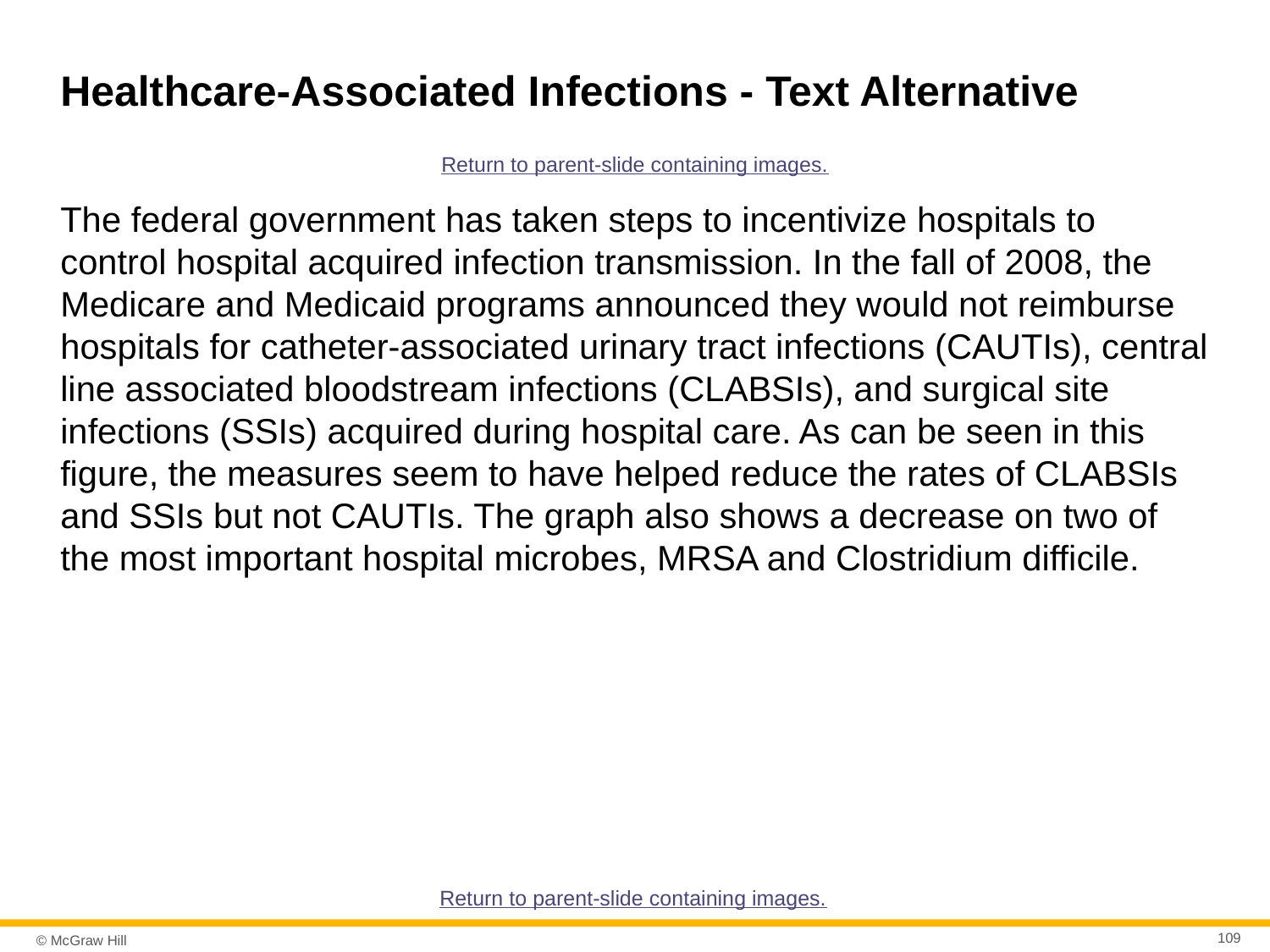

# Healthcare-Associated Infections - Text Alternative
Return to parent-slide containing images.
The federal government has taken steps to incentivize hospitals to control hospital acquired infection transmission. In the fall of 2008, the Medicare and Medicaid programs announced they would not reimburse hospitals for catheter-associated urinary tract infections (CAUTIs), central line associated bloodstream infections (CLABSIs), and surgical site infections (SSIs) acquired during hospital care. As can be seen in this figure, the measures seem to have helped reduce the rates of CLABSIs and SSIs but not CAUTIs. The graph also shows a decrease on two of the most important hospital microbes, MRSA and Clostridium difficile.
Return to parent-slide containing images.